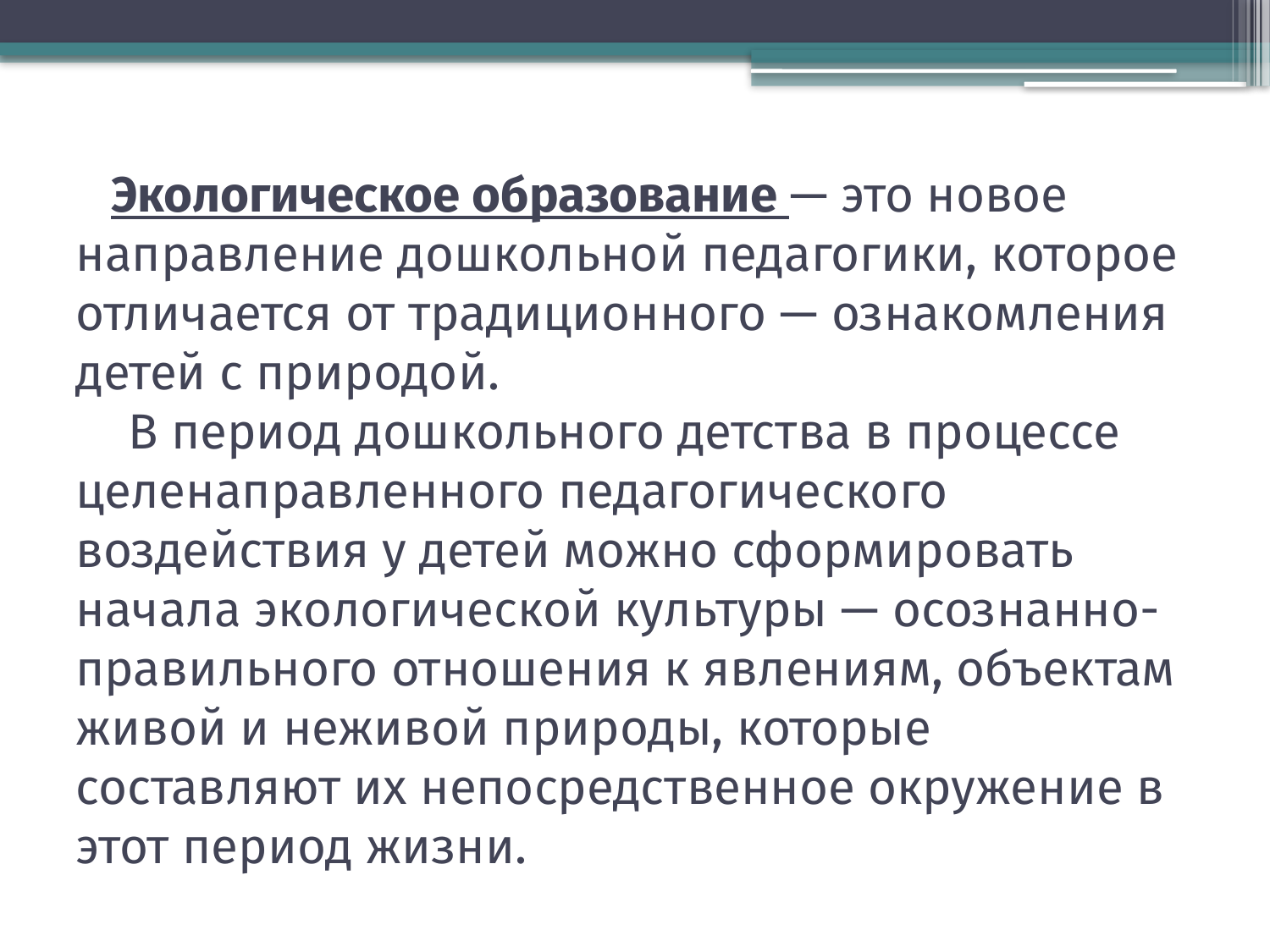

# Экологическое образование — это новое направление дошкольной педагогики, которое отличается от традиционного — ознакомления детей с природой. В период дошкольного детства в процессе целенаправленного педагогического воздействия у детей можно сформировать начала экологической культуры — осознанно-правильного отношения к явлениям, объектам живой и неживой природы, которые составляют их непосредственное окружение в этот период жизни.